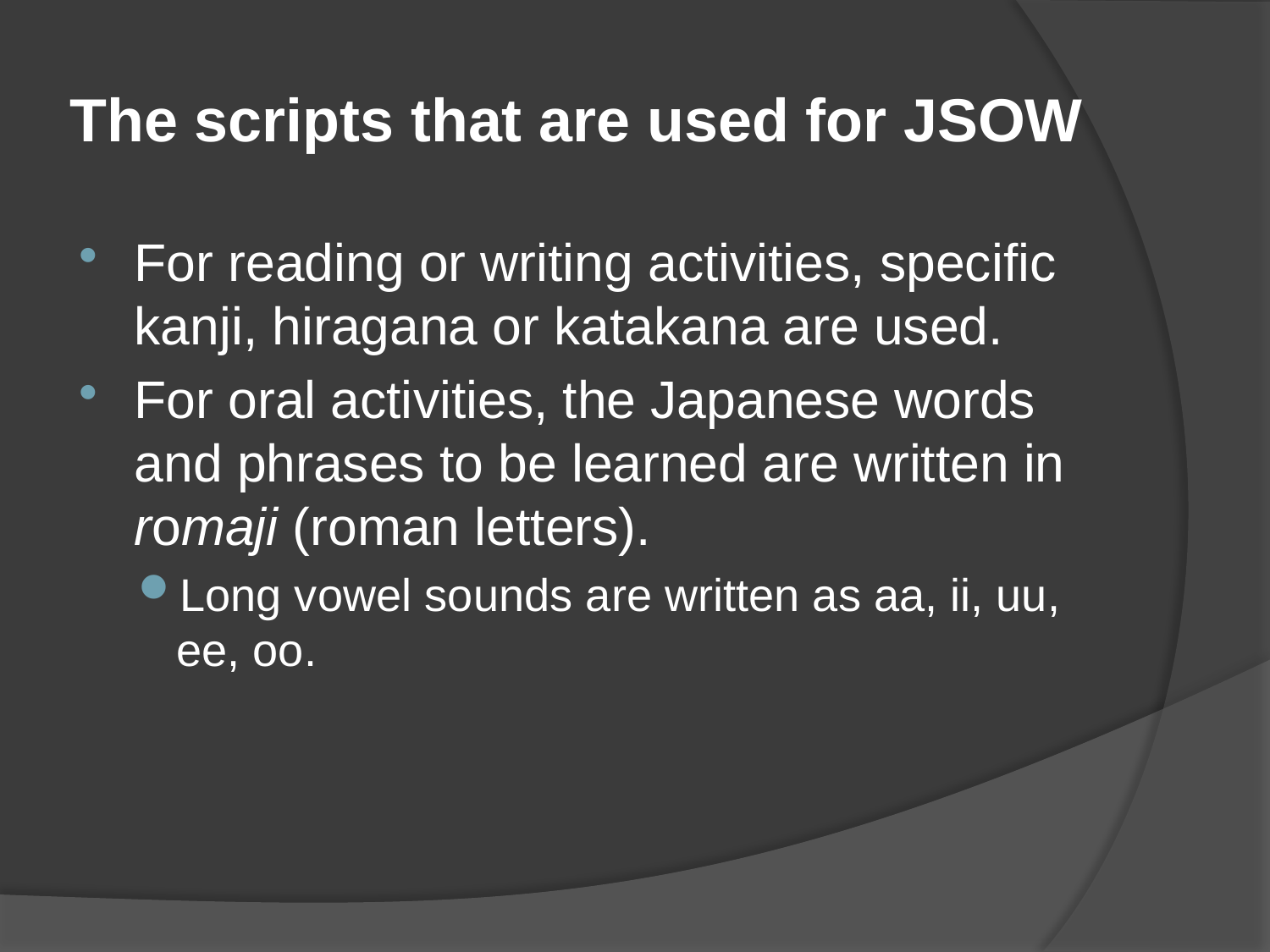

# The scripts that are used for JSOW
For reading or writing activities, specific kanji, hiragana or katakana are used.
For oral activities, the Japanese words and phrases to be learned are written in romaji (roman letters).
Long vowel sounds are written as aa, ii, uu, ee, oo.